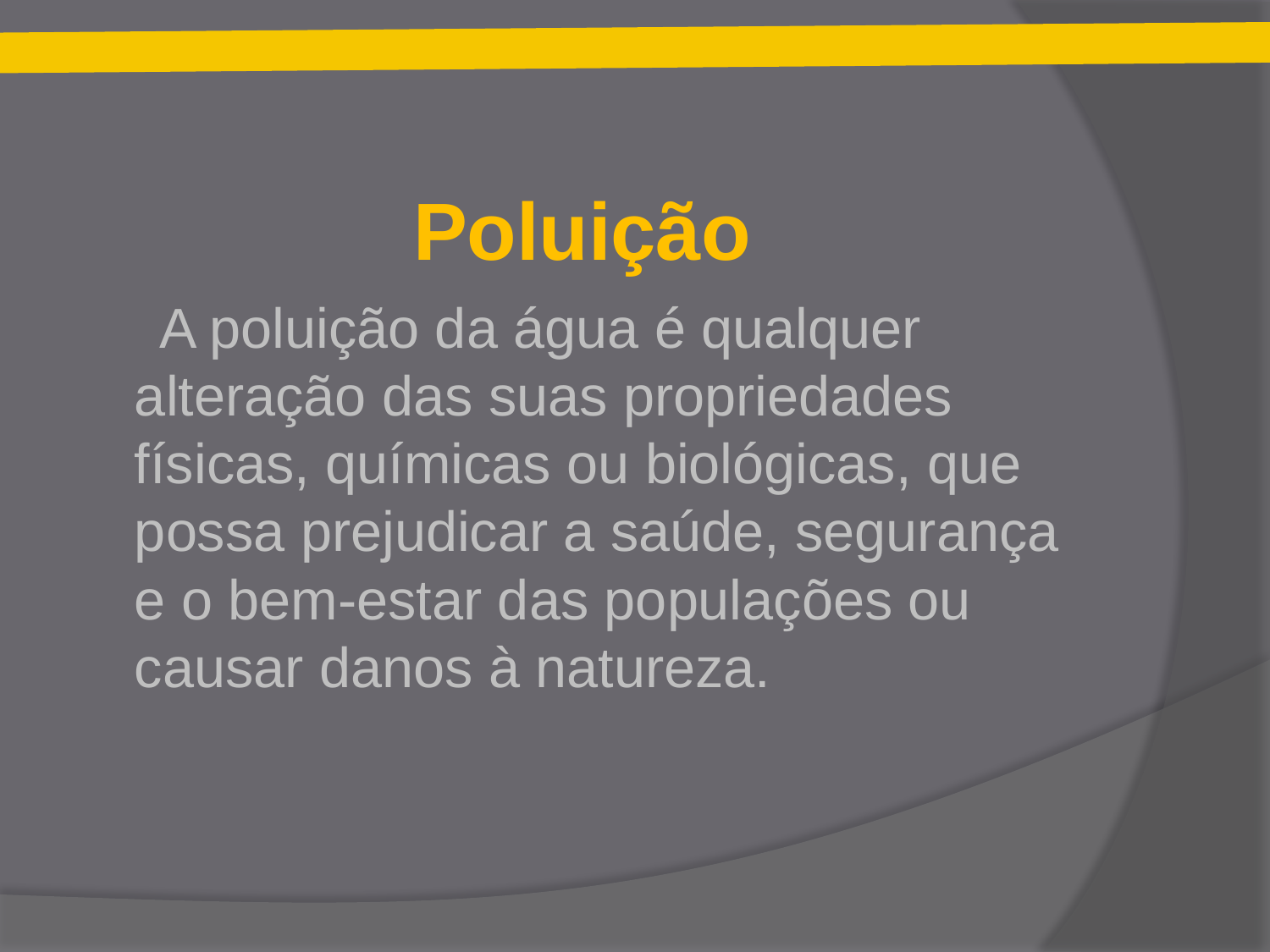

# Poluição

     A poluição da água é qualquer alteração das suas propriedades físicas, químicas ou biológicas, que possa prejudicar a saúde, segurança e o bem-estar das populações ou causar danos à natureza.